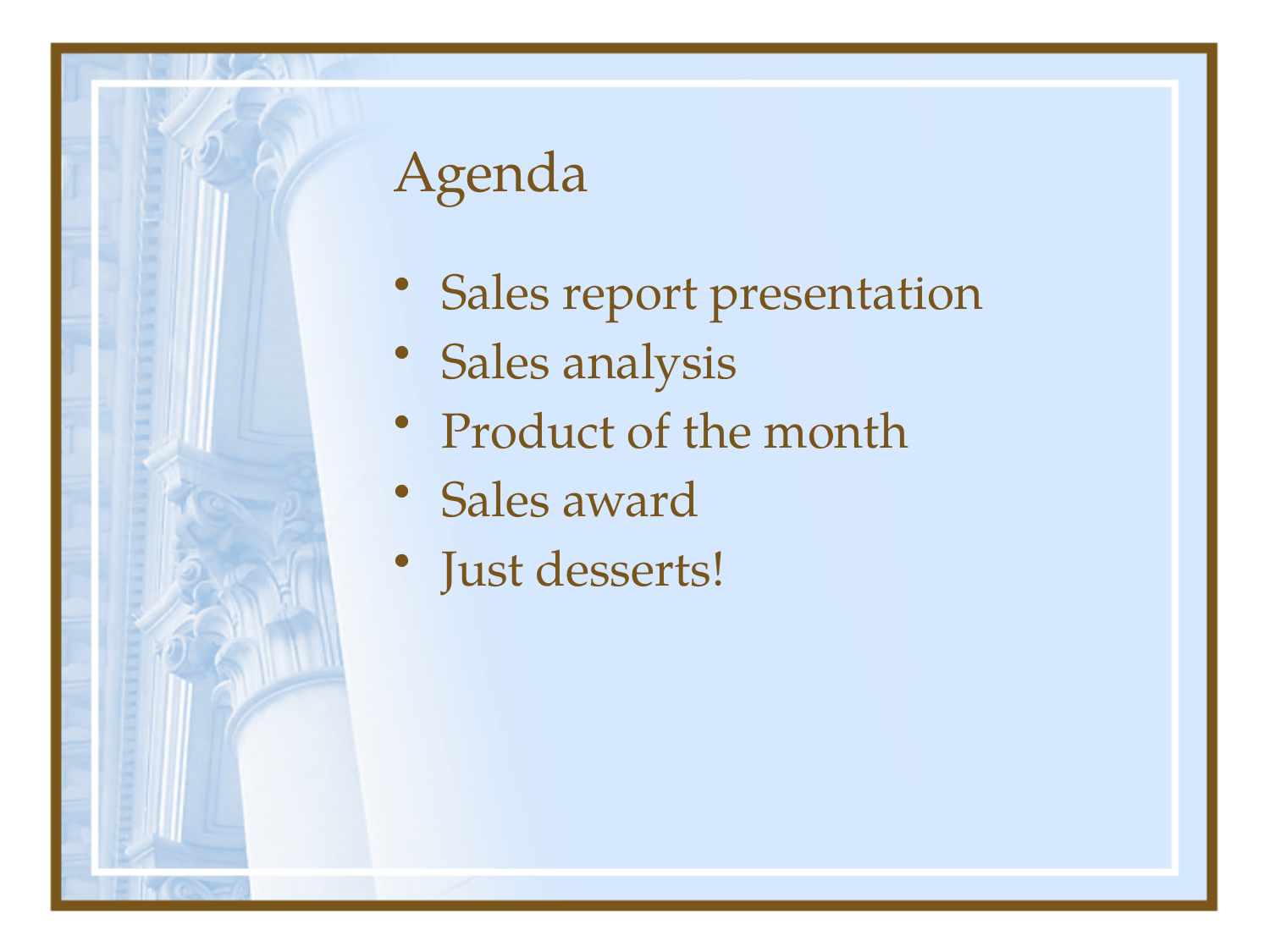

# Agenda
Sales report presentation
Sales analysis
Product of the month
Sales award
Just desserts!